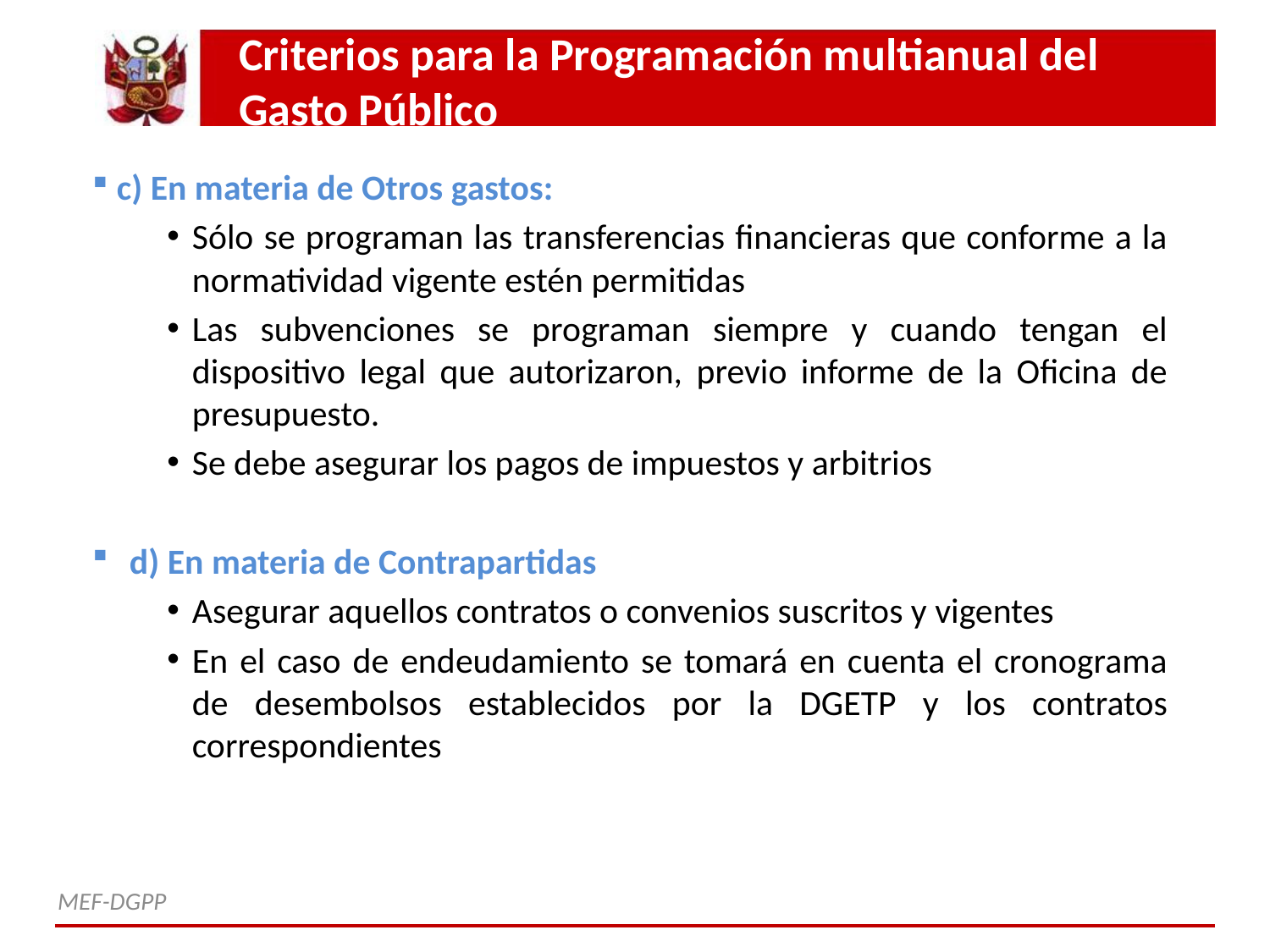

Criterios para la Programación multianual del Gasto Público
c) En materia de Otros gastos:
Sólo se programan las transferencias financieras que conforme a la normatividad vigente estén permitidas
Las subvenciones se programan siempre y cuando tengan el dispositivo legal que autorizaron, previo informe de la Oficina de presupuesto.
Se debe asegurar los pagos de impuestos y arbitrios

d) En materia de Contrapartidas
Asegurar aquellos contratos o convenios suscritos y vigentes
En el caso de endeudamiento se tomará en cuenta el cronograma de desembolsos establecidos por la DGETP y los contratos correspondientes
MEF-DGPP